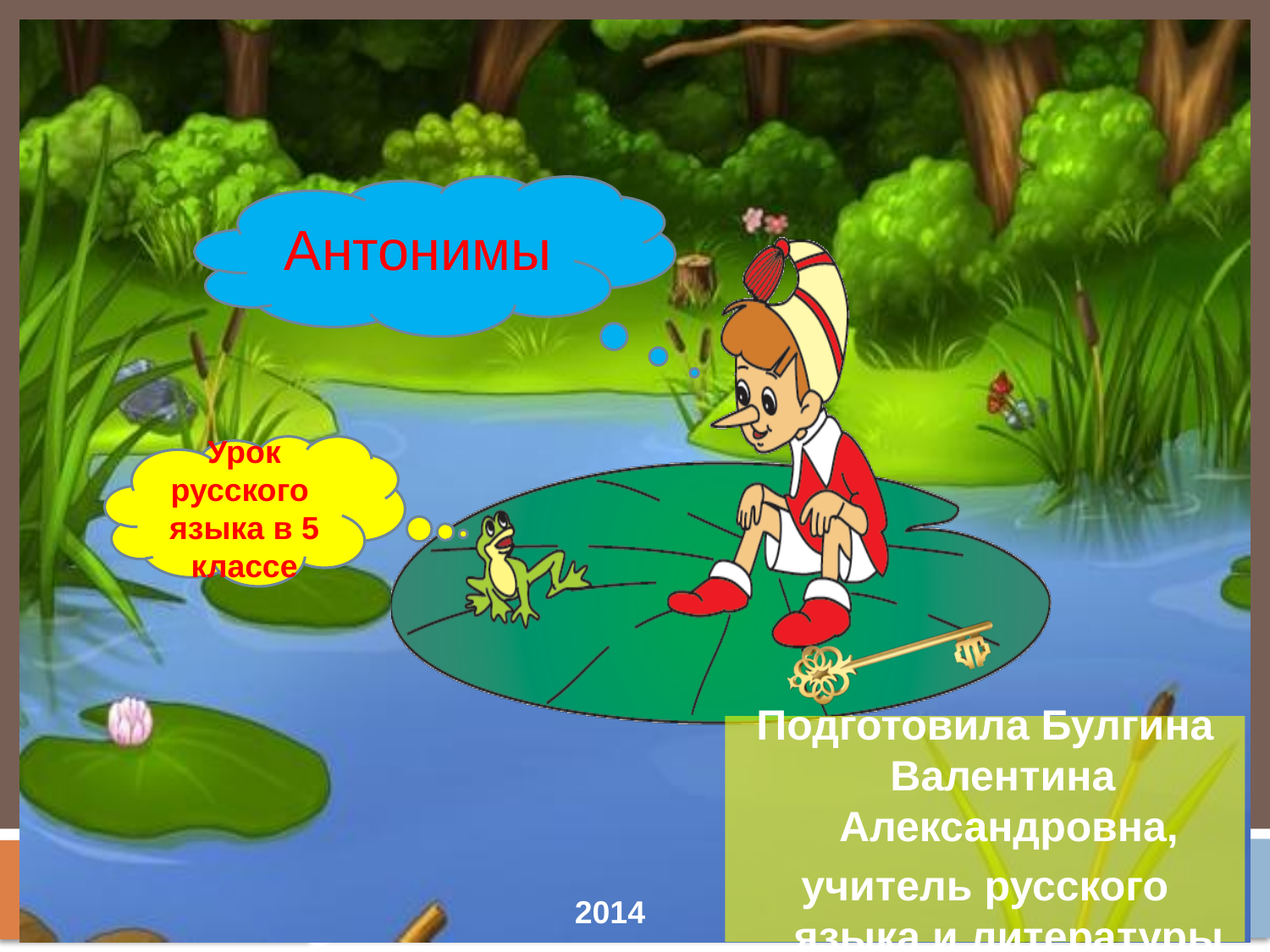

Антонимы
Урок русского  языка в 5 классе
Подготовила Булгина Валентина  Александровна,
учитель русского языка и литературы
2014